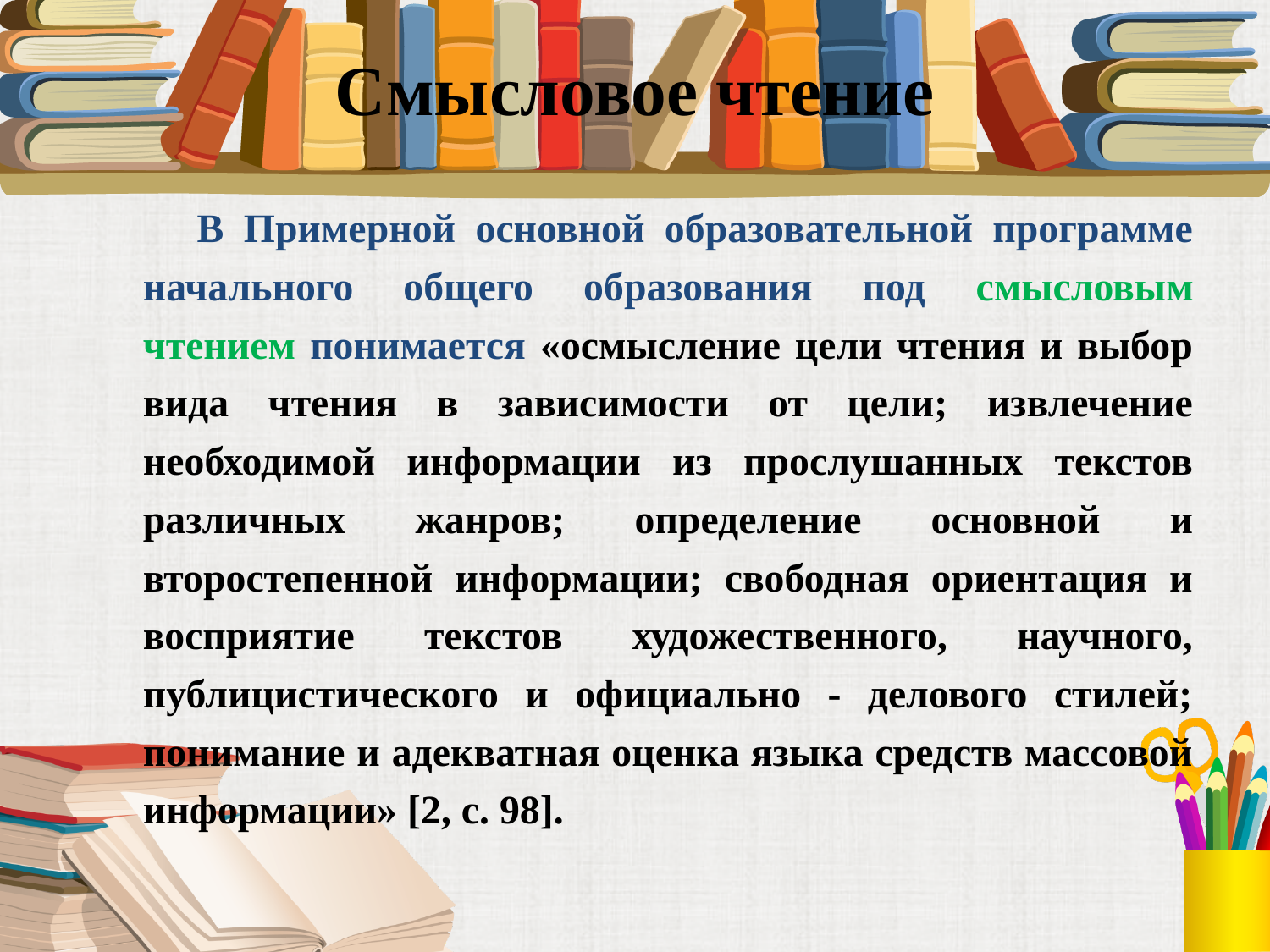

# Смысловое чтение
     В Примерной основной образовательной программе начального общего образования под смысловым чтением понимается «осмысление цели чтения и выбор вида чтения в зависимости от цели; извлечение необходимой информации из прослушанных текстов различных жанров; определение основной и второстепенной информации; свободная ориентация и восприятие текстов художественного, научного, публицистического и официально - делового стилей; понимание и адекватная оценка языка средств массовой информации» [2, с. 98].